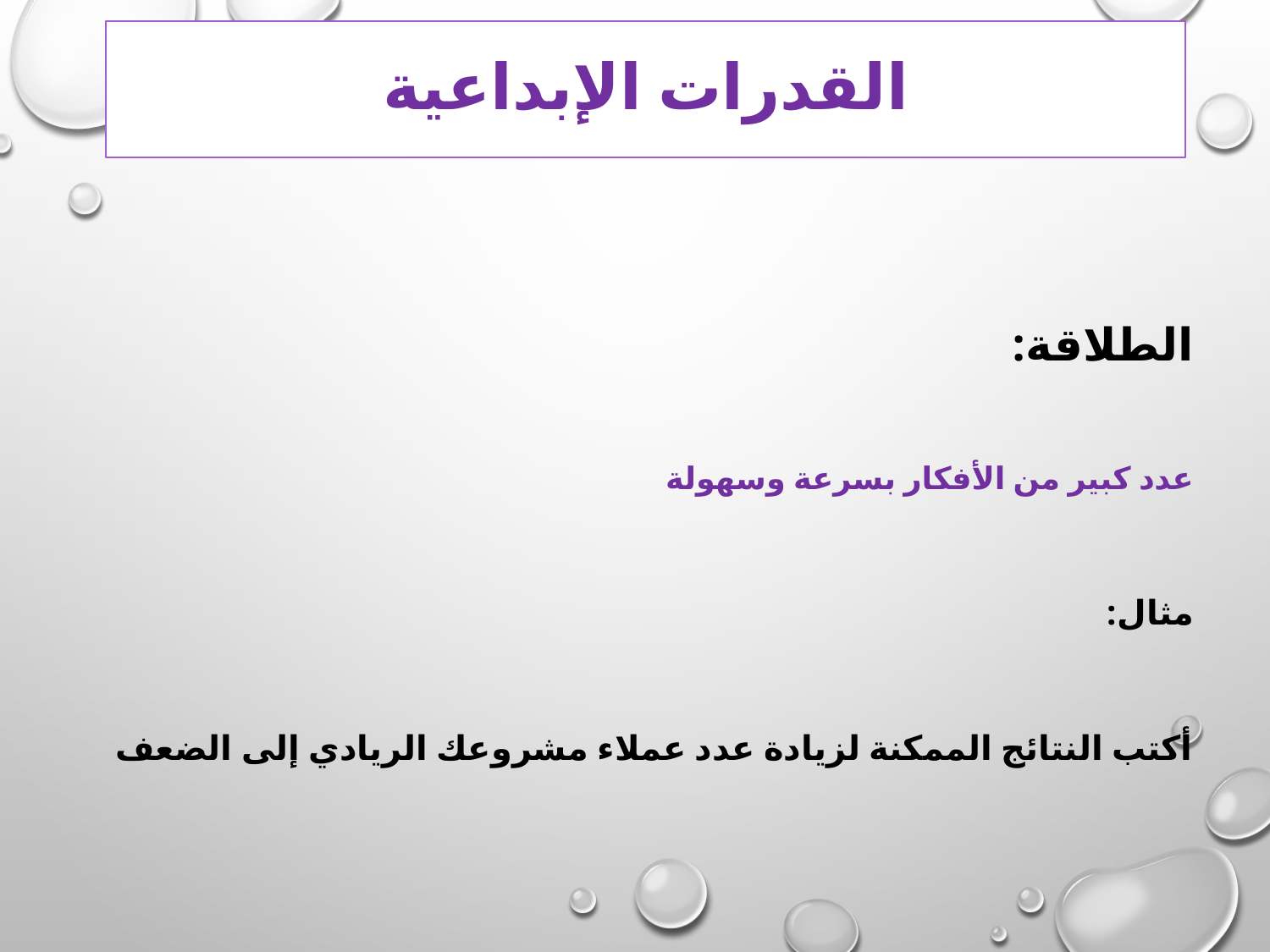

# القدرات الإبداعية
الطلاقة:
عدد كبير من الأفكار بسرعة وسهولة
مثال:
أكتب النتائج الممكنة لزيادة عدد عملاء مشروعك الريادي إلى الضعف